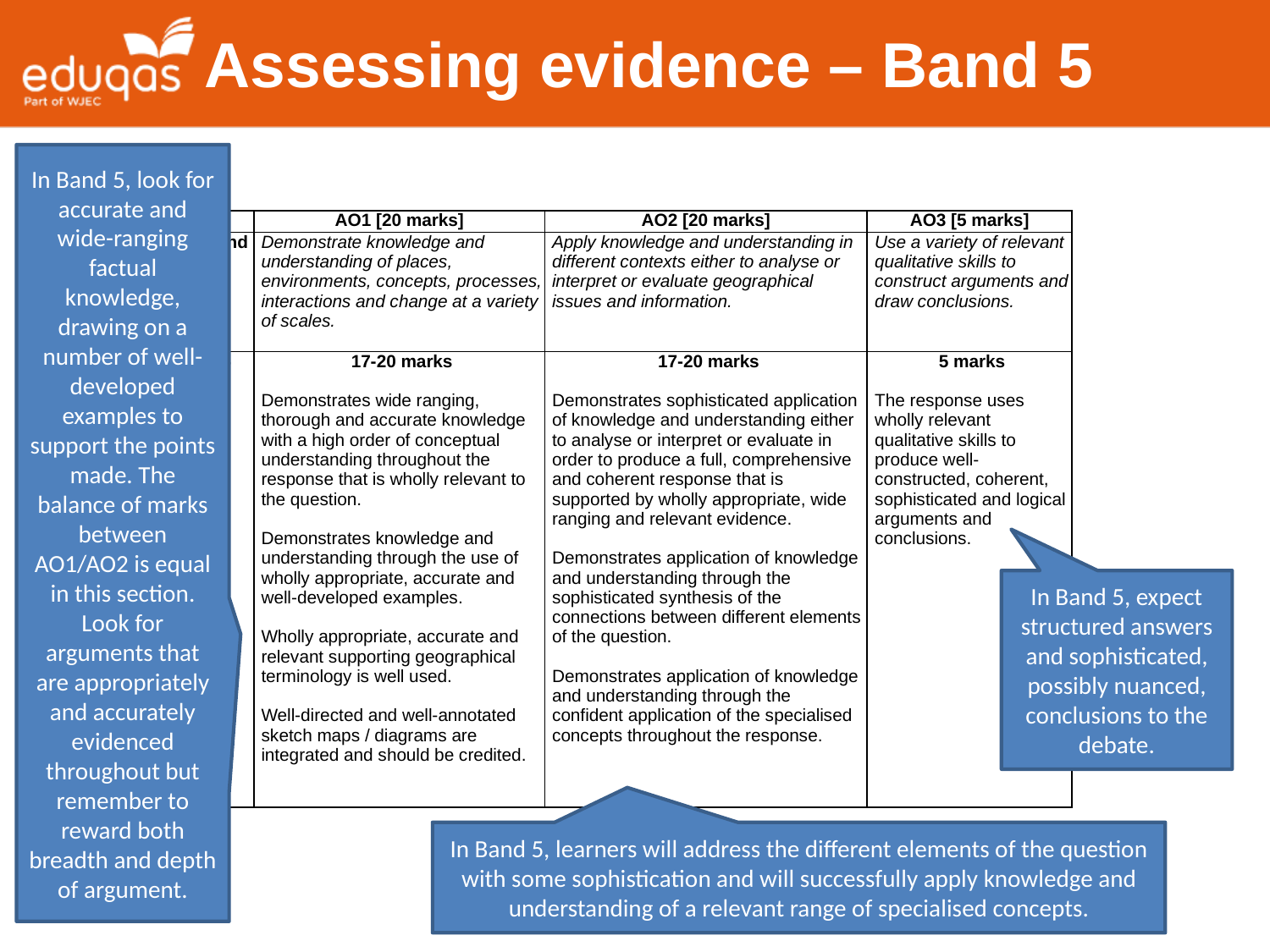

Assessing evidence – Band 5
In Band 5, look for accurate and wide-ranging factual knowledge, drawing on a number of well-developed examples to support the points made. The balance of marks between AO1/AO2 is equal in this section. Look for arguments that are appropriately and accurately evidenced throughout but remember to reward both breadth and depth of argument.
|  | AO1 [20 marks] | AO2 [20 marks] | AO3 [5 marks] |
| --- | --- | --- | --- |
| Band | Demonstrate knowledge and understanding of places, environments, concepts, processes, interactions and change at a variety of scales. | Apply knowledge and understanding in different contexts either to analyse or interpret or evaluate geographical issues and information. | Use a variety of relevant qualitative skills to construct arguments and draw conclusions. |
| 5 | 17-20 marks   Demonstrates wide ranging, thorough and accurate knowledge with a high order of conceptual understanding throughout the response that is wholly relevant to the question.   Demonstrates knowledge and understanding through the use of wholly appropriate, accurate and well-developed examples.   Wholly appropriate, accurate and relevant supporting geographical terminology is well used.   Well-directed and well-annotated sketch maps / diagrams are integrated and should be credited. | 17-20 marks   Demonstrates sophisticated application of knowledge and understanding either to analyse or interpret or evaluate in order to produce a full, comprehensive and coherent response that is supported by wholly appropriate, wide ranging and relevant evidence.   Demonstrates application of knowledge and understanding through the sophisticated synthesis of the connections between different elements of the question.   Demonstrates application of knowledge and understanding through the confident application of the specialised concepts throughout the response. | 5 marks   The response uses wholly relevant qualitative skills to produce well-constructed, coherent, sophisticated and logical arguments and conclusions. |
In Band 5, expect structured answers and sophisticated, possibly nuanced, conclusions to the debate.
In Band 5, learners will address the different elements of the question with some sophistication and will successfully apply knowledge and understanding of a relevant range of specialised concepts.